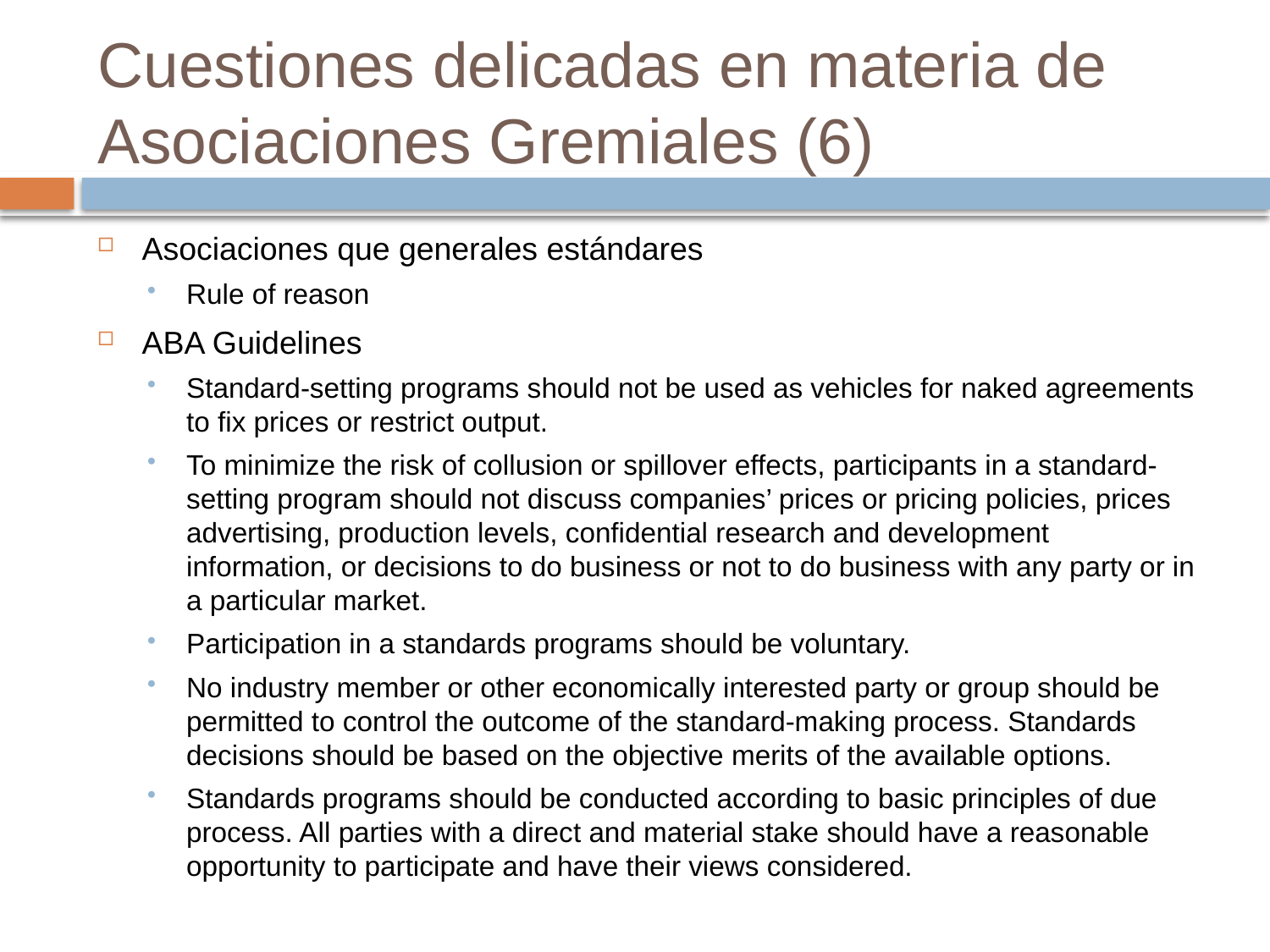

# Cuestiones delicadas en materia de Asociaciones Gremiales (6)
Asociaciones que generales estándares
Rule of reason
ABA Guidelines
Standard-setting programs should not be used as vehicles for naked agreements to fix prices or restrict output.
To minimize the risk of collusion or spillover effects, participants in a standard-setting program should not discuss companies’ prices or pricing policies, prices advertising, production levels, confidential research and development information, or decisions to do business or not to do business with any party or in a particular market.
Participation in a standards programs should be voluntary.
No industry member or other economically interested party or group should be permitted to control the outcome of the standard-making process. Standards decisions should be based on the objective merits of the available options.
Standards programs should be conducted according to basic principles of due process. All parties with a direct and material stake should have a reasonable opportunity to participate and have their views considered.